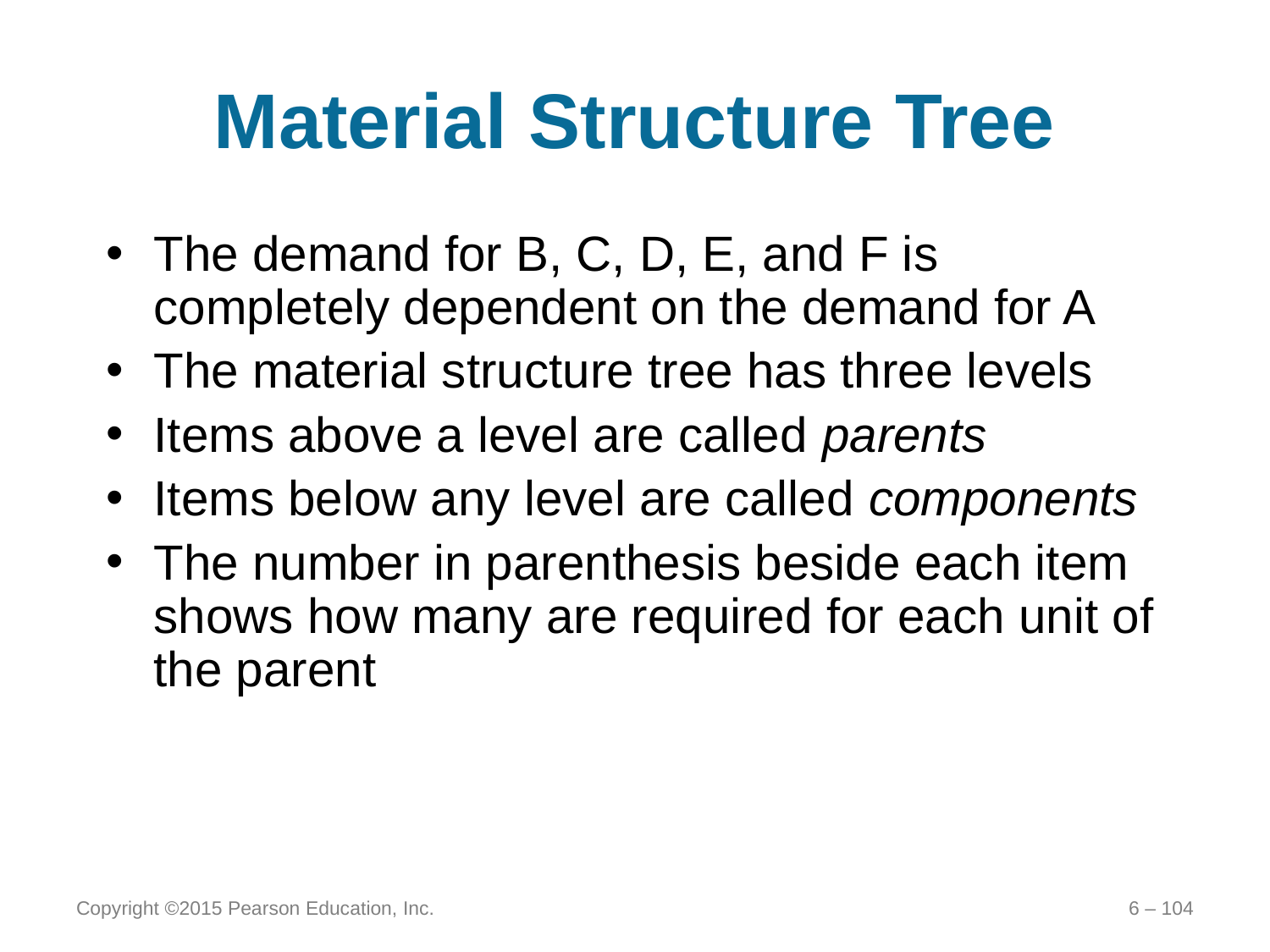

# Material Structure Tree
The demand for B, C, D, E, and F is completely dependent on the demand for A
The material structure tree has three levels
Items above a level are called parents
Items below any level are called components
The number in parenthesis beside each item shows how many are required for each unit of the parent
Copyright ©2015 Pearson Education, Inc.
6 – 104